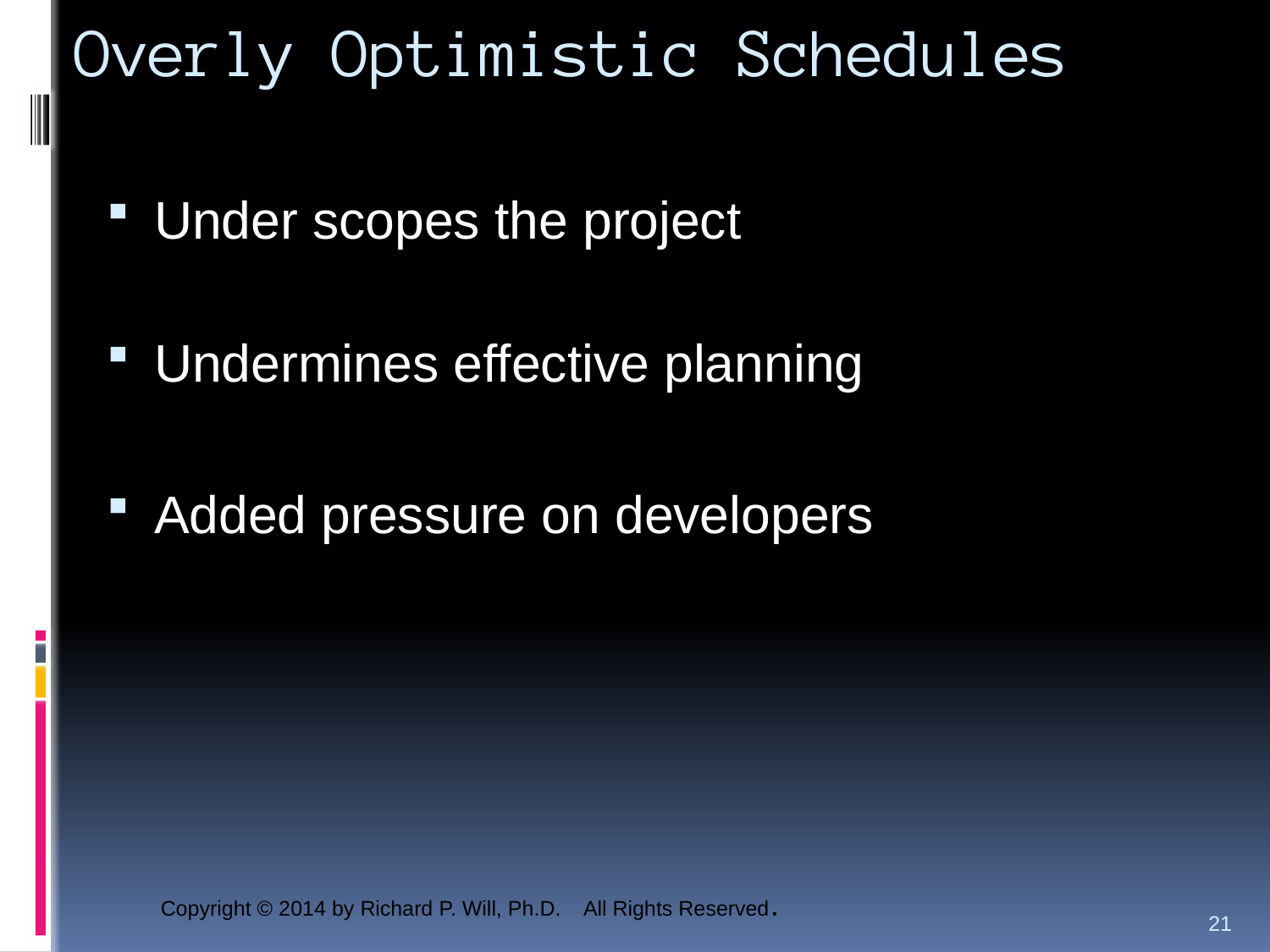

# Overly Optimistic Schedules

Under scopes the project

Undermines effective planning

Added pressure on developers

21